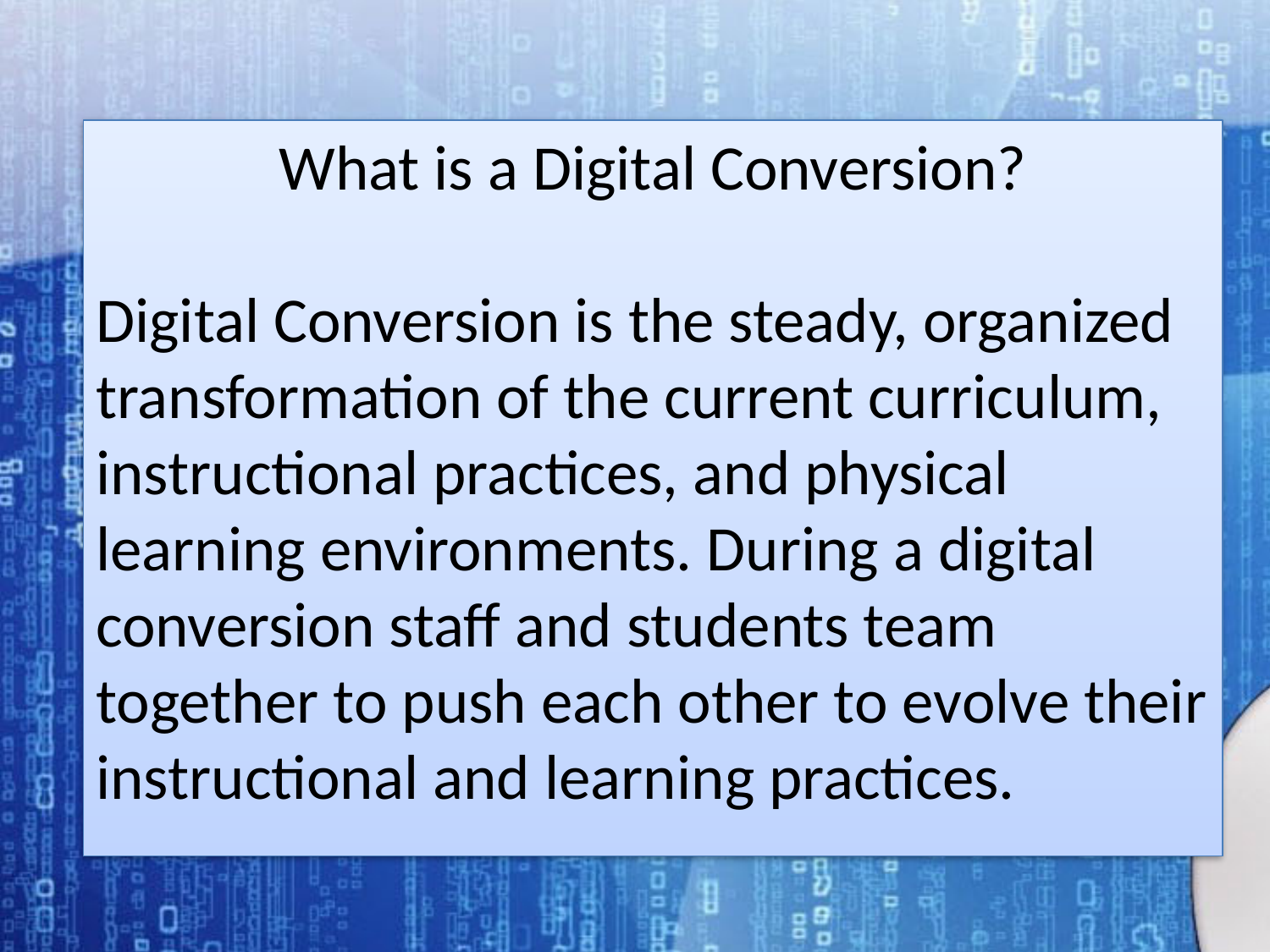

What is a Digital Conversion?

Digital Conversion is the steady, organized transformation of the current curriculum, instructional practices, and physical learning environments. During a digital conversion staff and students team together to push each other to evolve their instructional and learning practices.